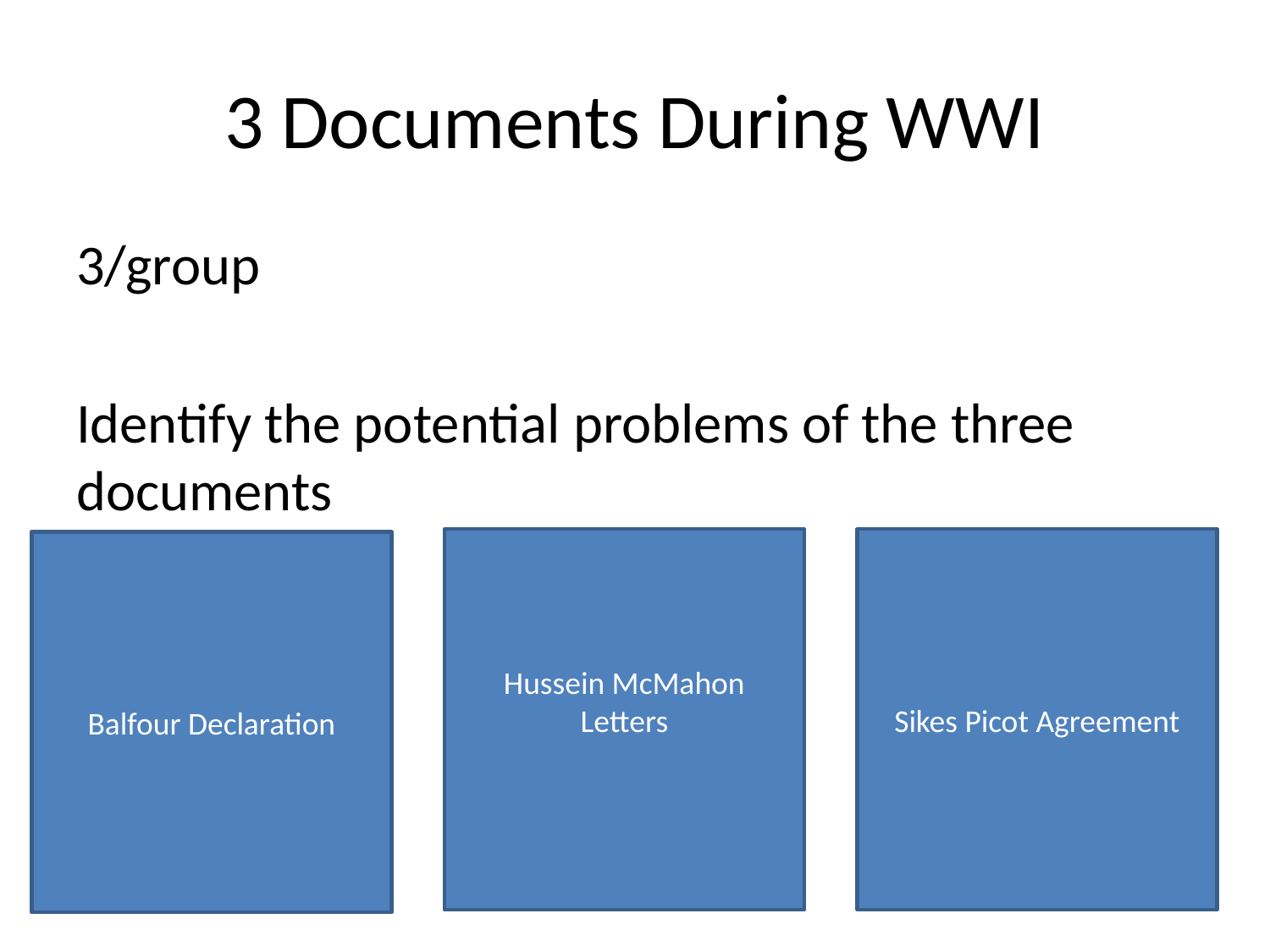

# 3 Documents During WWI
3/group

Identify the potential problems of the three documents
Hussein McMahon Letters

Sikes Picot Agreement
Balfour Declaration